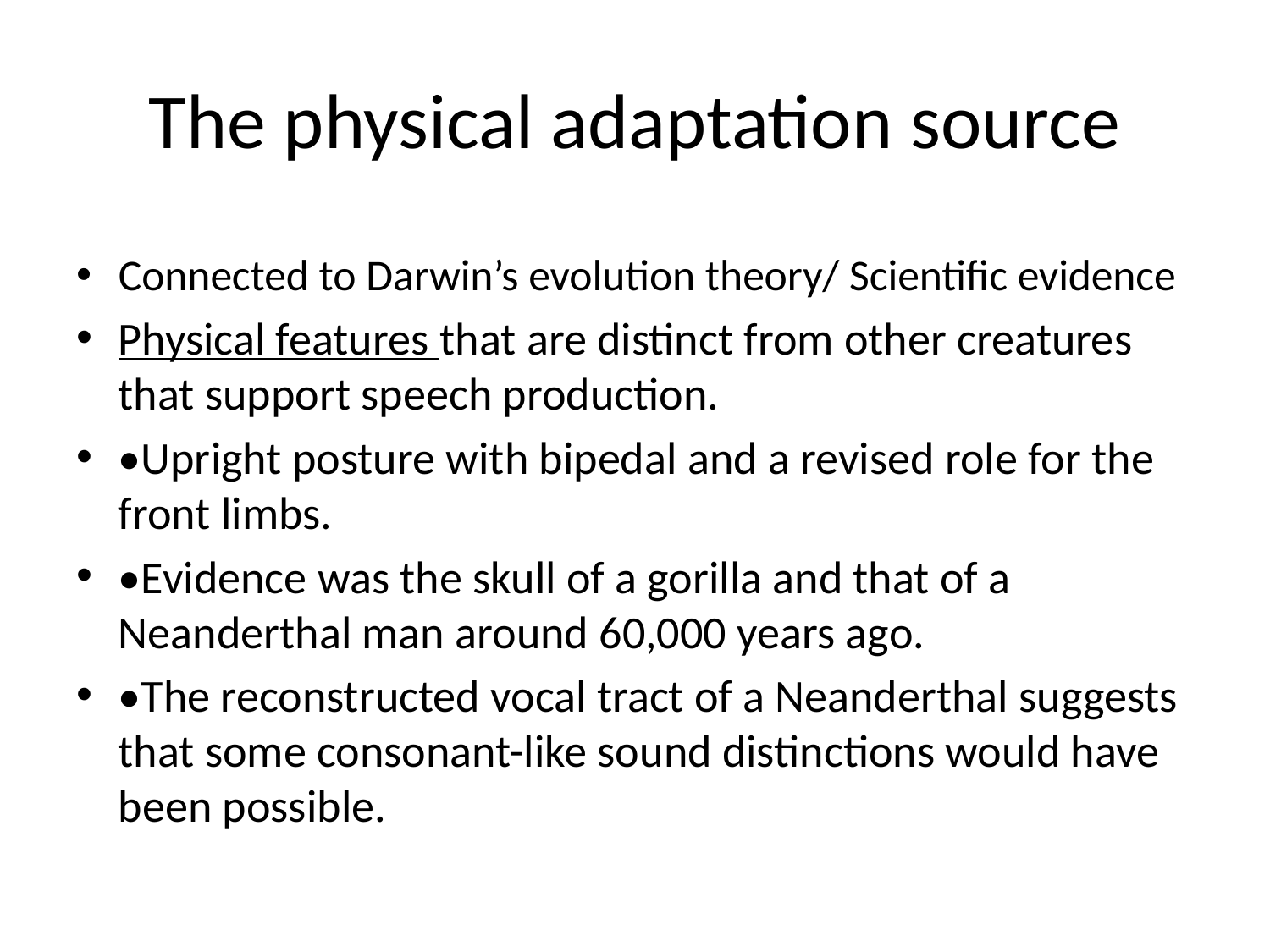

# The physical adaptation source

Connected to Darwin’s evolution theory/ Scientific evidence
Physical features that are distinct from other creatures that support speech production.
•Upright posture with bipedal and a revised role for the front limbs.
•Evidence was the skull of a gorilla and that of a Neanderthal man around 60,000 years ago.
•The reconstructed vocal tract of a Neanderthal suggests that some consonant-like sound distinctions would have been possible.